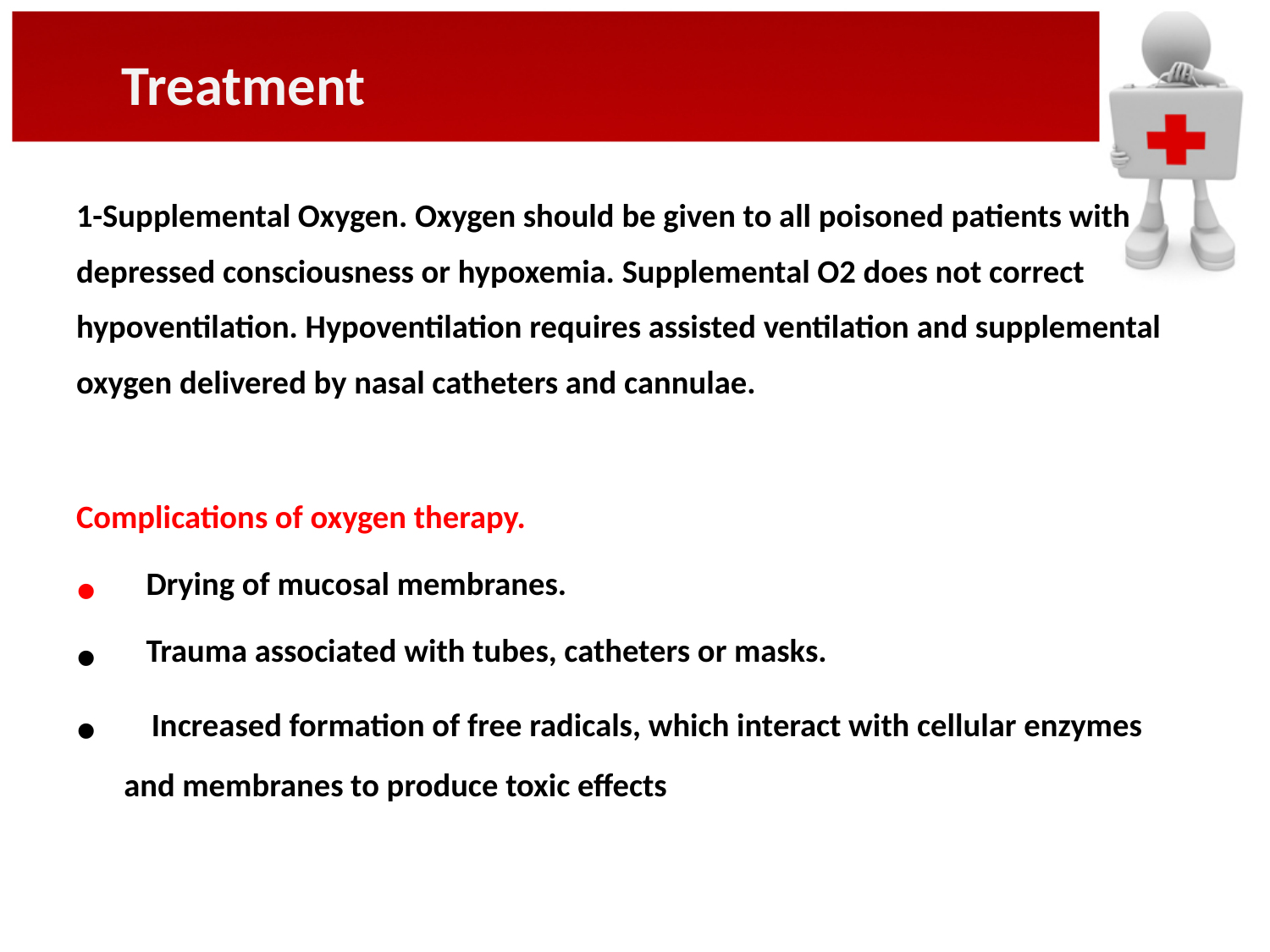

Treatment

1-Supplemental Oxygen. Oxygen should be given to all poisoned patients with depressed consciousness or hypoxemia. Supplemental O2 does not correct hypoventilation. Hypoventilation requires assisted ventilation and supplemental oxygen delivered by nasal catheters and cannulae.

Complications of oxygen therapy.
   Drying of mucosal membranes.
   Trauma associated with tubes, catheters or masks.
   Increased formation of free radicals, which interact with cellular enzymes and membranes to produce toxic effects